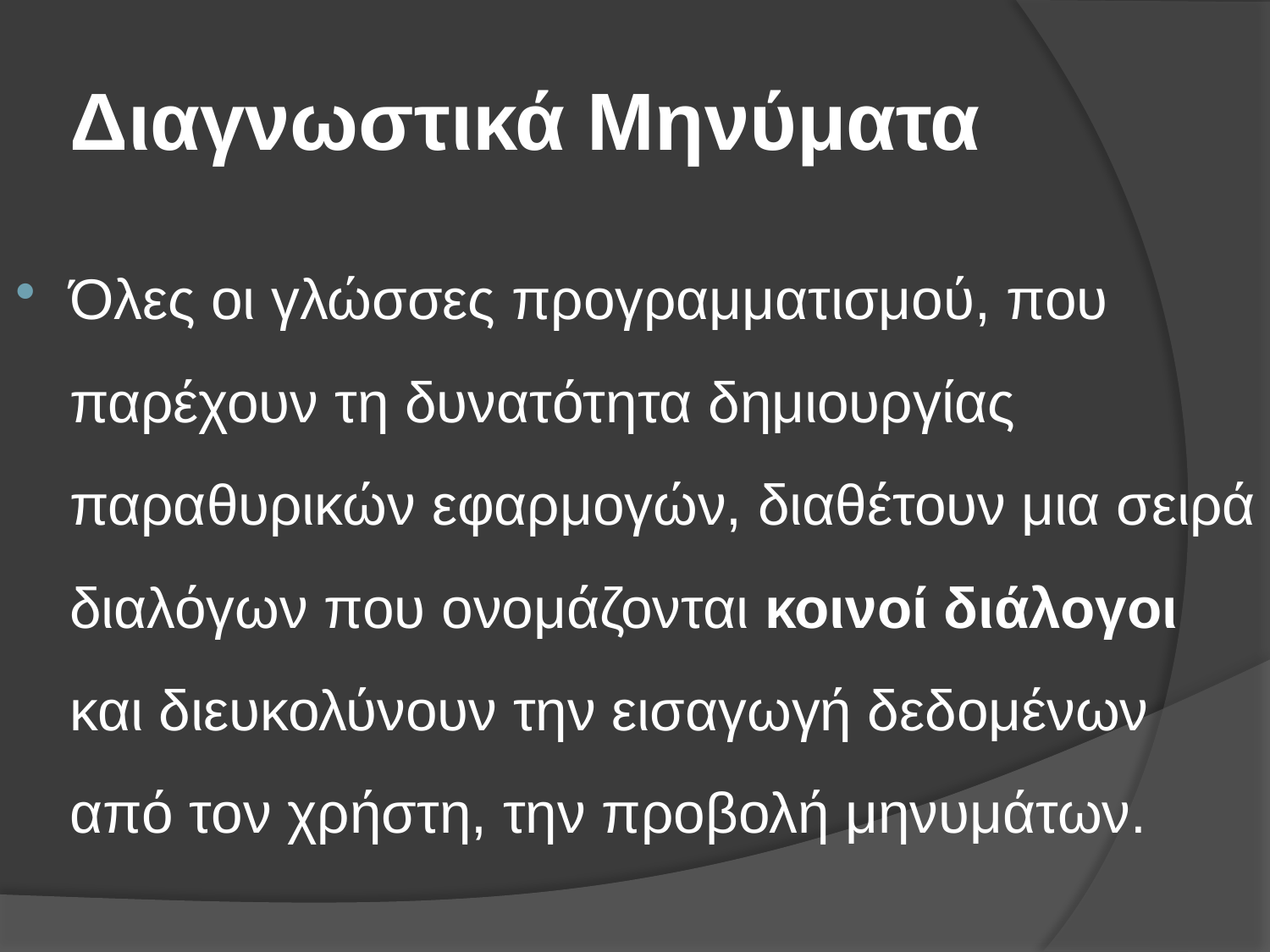

# Διαγνωστικά Μηνύματα
Όλες οι γλώσσες προγραμματισμού, που παρέχουν τη δυνατότητα δημιουργίας παραθυρικών εφαρμογών, διαθέτουν μια σειρά διαλόγων που ονομάζονται κοινοί διάλογοι  και διευκολύνουν την εισαγωγή δεδομένων από τον χρήστη, την προβολή μηνυμάτων.